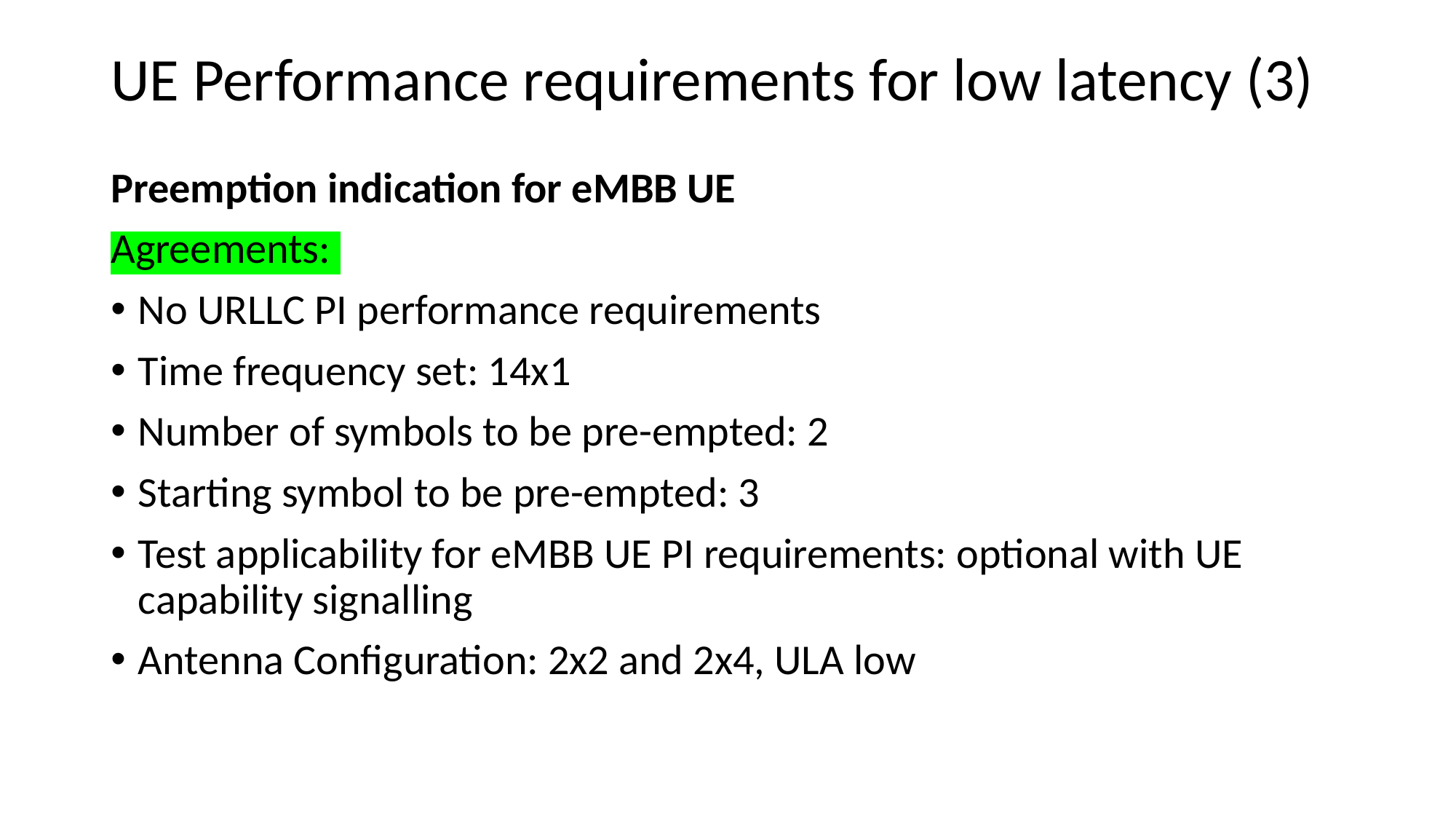

# UE Performance requirements for low latency (3)
Preemption indication for eMBB UE
Agreements:
No URLLC PI performance requirements
Time frequency set: 14x1
Number of symbols to be pre-empted: 2
Starting symbol to be pre-empted: 3
Test applicability for eMBB UE PI requirements: optional with UE capability signalling
Antenna Configuration: 2x2 and 2x4, ULA low